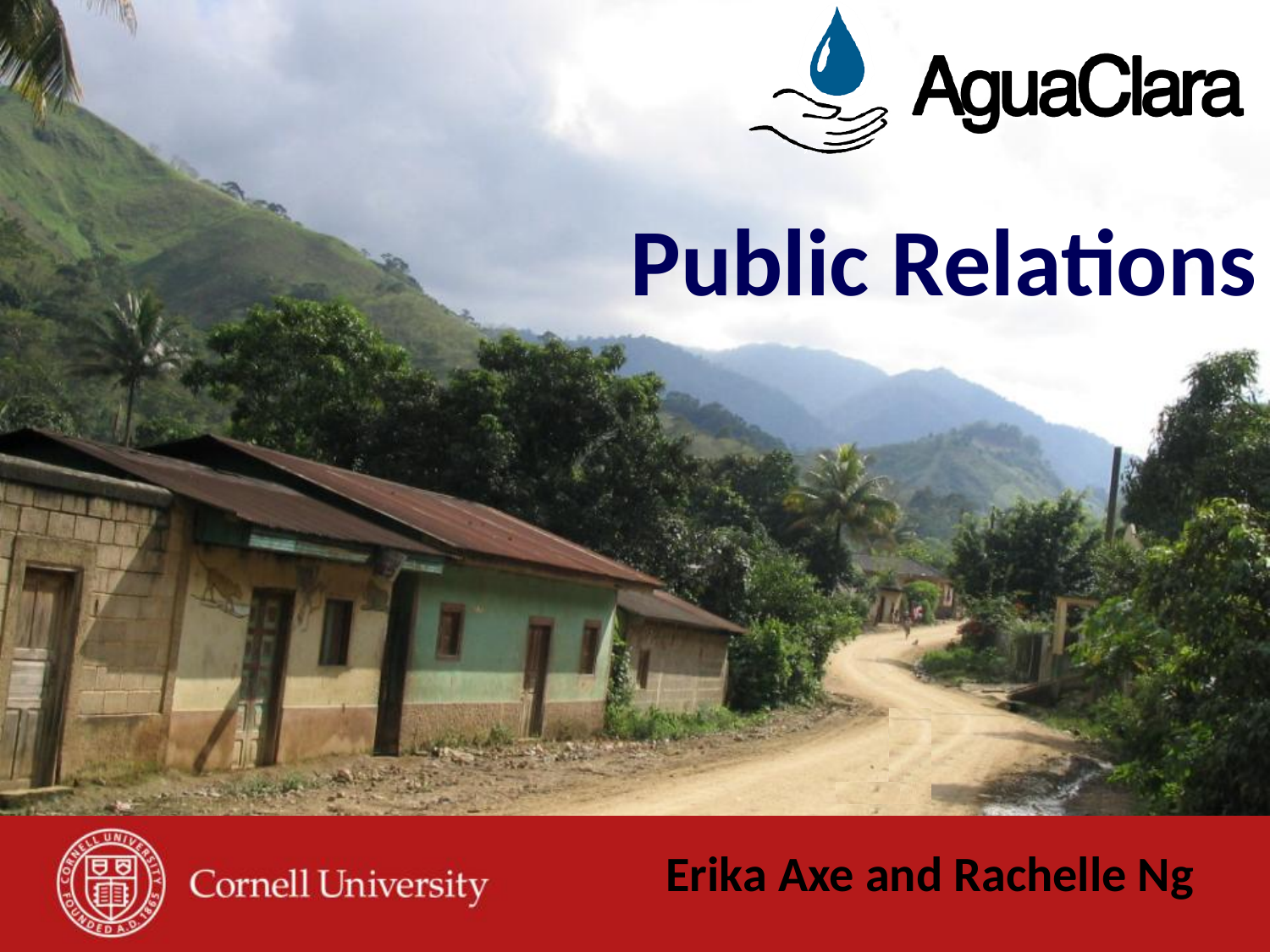

# Public Relations
Erika Axe and Rachelle Ng